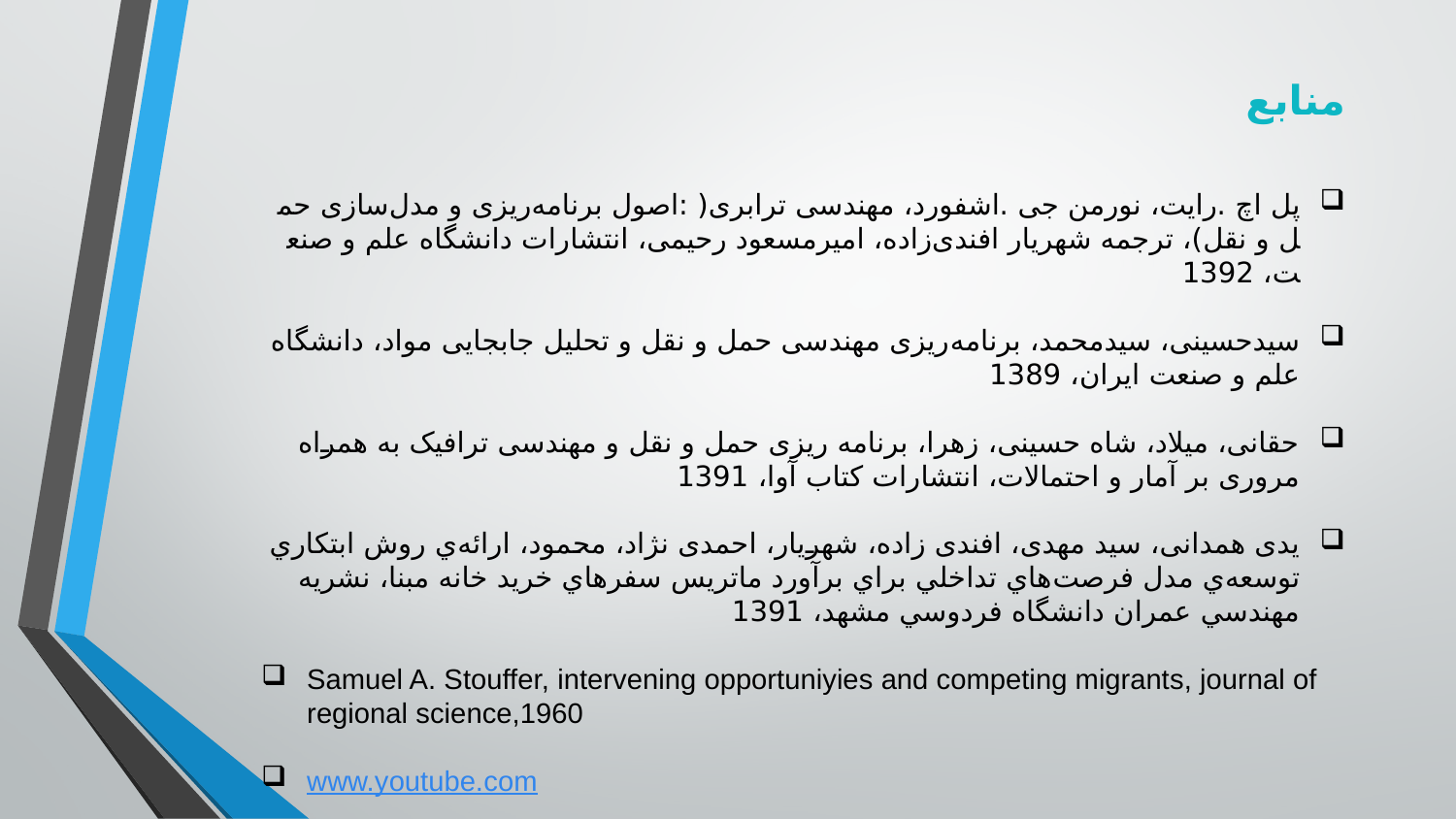

منابع
پ‍ل‌ اچ‌ .رای‍ت‌، ن‍ورم‍ن‌ ج‍ی‌ .اش‍ف‍ورد، م‍ه‍ن‍دس‍ی‌ ت‍راب‍ری‌( :اص‍ول‌ ب‍رن‍ام‍ه‌ری‍زی‌ و م‍دل‌س‍ازی‌ ح‍م‍ل‌ و ن‍ق‍ل‌)، ترجمه ش‍ه‍ری‍ار اف‍ن‍دی‌زاده‌، ام‍ی‍رم‍س‍ع‍ود رح‍ی‍م‍ی‌، ان‍ت‍ش‍ارات‌ دان‍ش‍گ‍اه‌ ع‍ل‍م‌ و ص‍ن‍ع‍ت‌، 1392

سیدحسینی، سیدمحمد، برنامه‌ریزی مهندسی حمل و نقل و تحلیل جابجایی مواد، دانشگاه علم و صنعت ایران، 1389

حقانی، میلاد، شاه حسینی، زهرا، برنامه ریزی حمل و نقل و مهندسی ترافیک به همراه مروری بر آمار و احتمالات، انتشارات کتاب آوا، 1391

یدی همدانی، سید مهدی، افندی زاده، شهریار، احمدی نژاد، محمود، ارائه‌ي روش ابتكاري توسعه‌ي مدل فرصت‌هاي تداخلي براي برآورد ماتريس سفرهاي خريد خانه مبنا، نشريه مهندسي عمران دانشگاه فردوسي مشهد، 1391

Samuel A. Stouffer, intervening opportuniyies and competing migrants, journal of regional science,1960

www.youtube.com